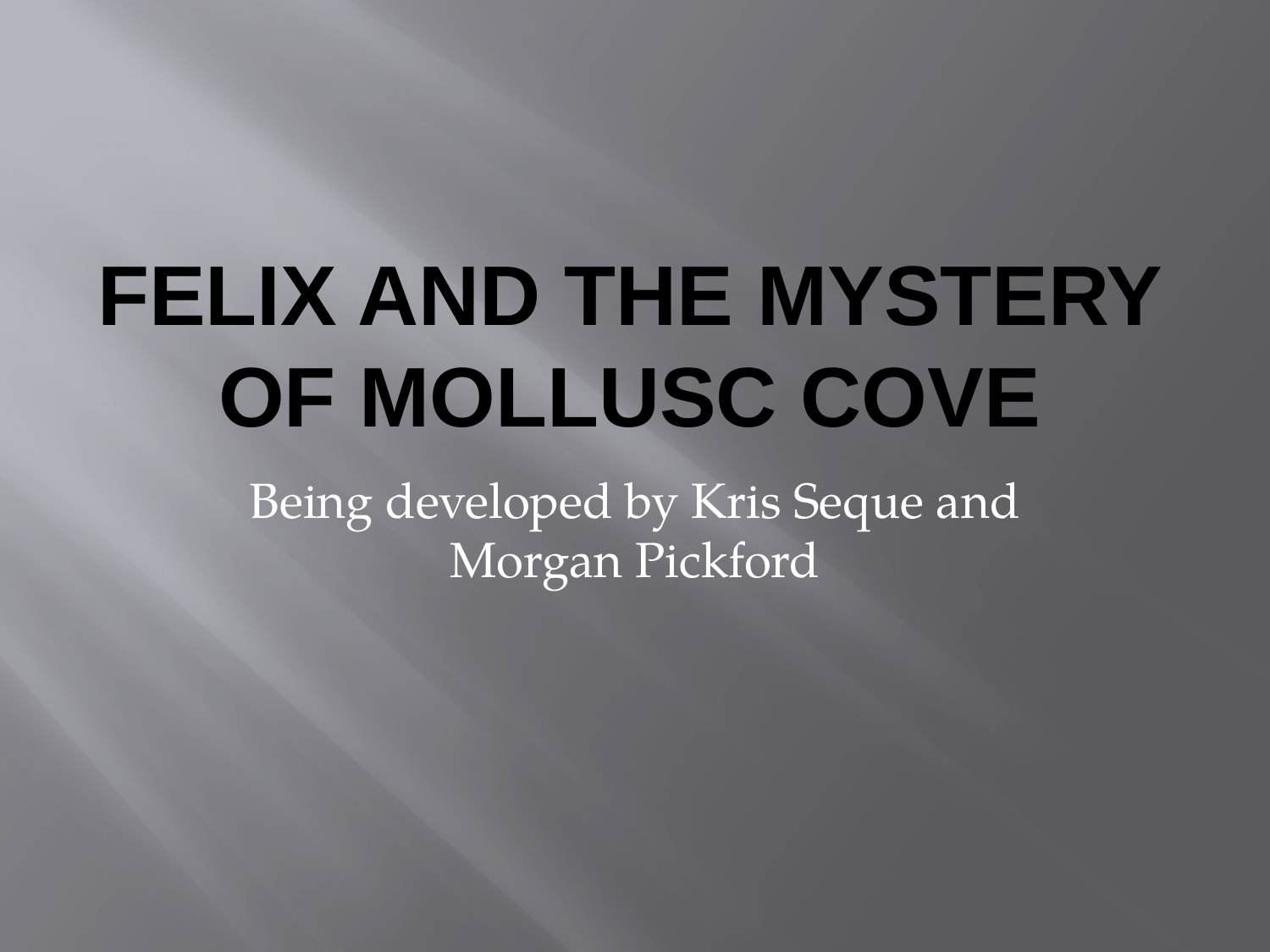

# Felix and the Mystery of Mollusc Cove
Being developed by Kris Seque and Morgan Pickford